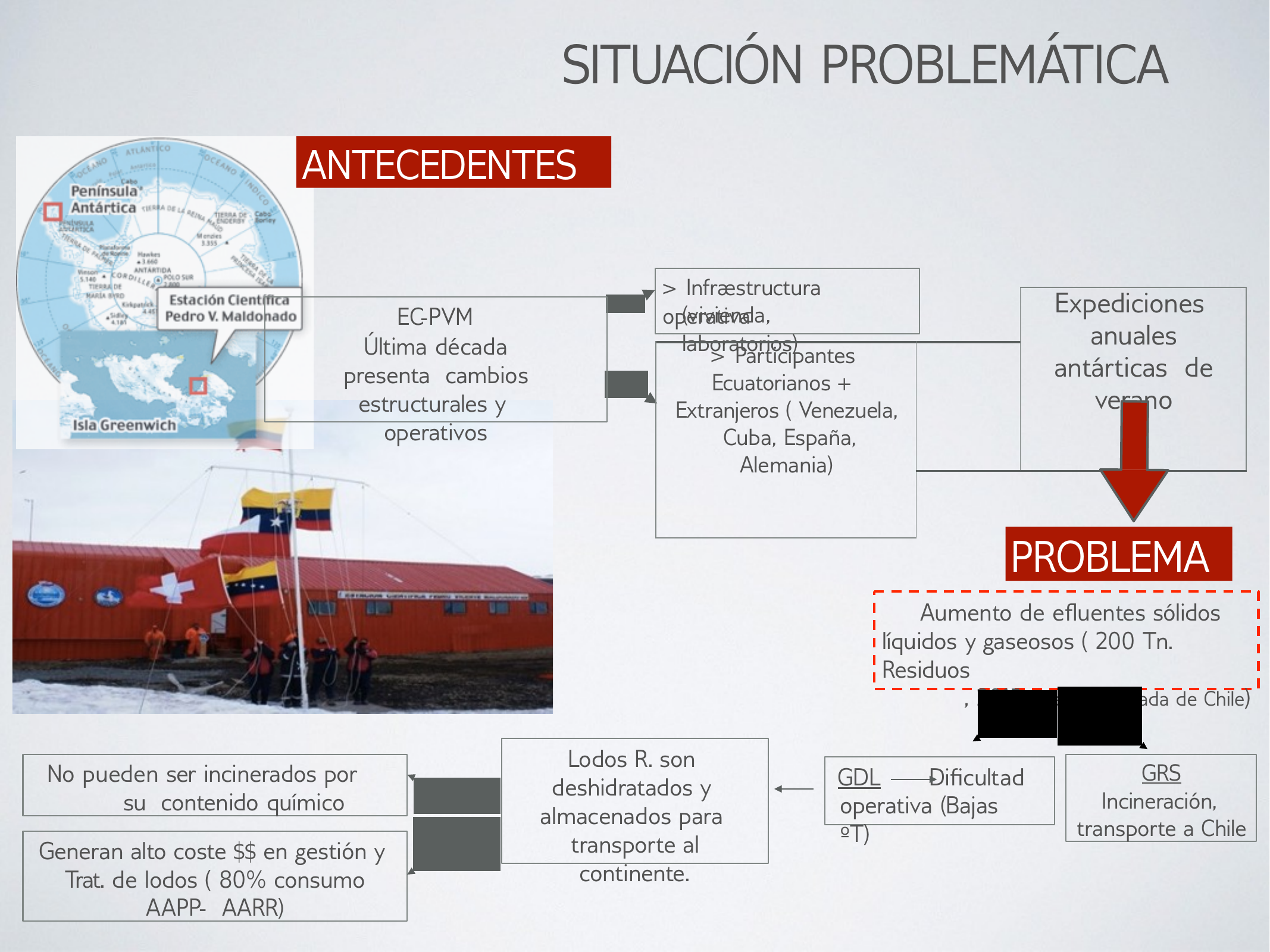

# SITUACIÓN PROBLEMÁTICA

ANTECEDENTES

> Infraestructura operativa
|  |  | Expediciones anuales antárticas de verano |
| --- | --- | --- |
| > Participantes Ecuatorianos + Extranjeros ( Venezuela, Cuba, España, Alemania) |  |  |
|  |  |  |

(vivienda, laboratorios)
EC-PVM
Última década presenta  cambios estructurales y  operativos

PROBLEMA

Aumento de efluentes sólidos  líquidos y gaseosos ( 200 Tn. Residuos
, 2015. Fuente: Armada de Chile)

Lodos R. son  deshidratados y  almacenados para  transporte al continente.
No pueden ser incinerados por su  contenido químico
GRS
Incineración,  transporte a Chile

GDL	Dificultad  operativa (Bajas	ºT)

Generan alto coste $$ en gestión y  Trat. de lodos ( 80% consumo AAPP-  AARR)